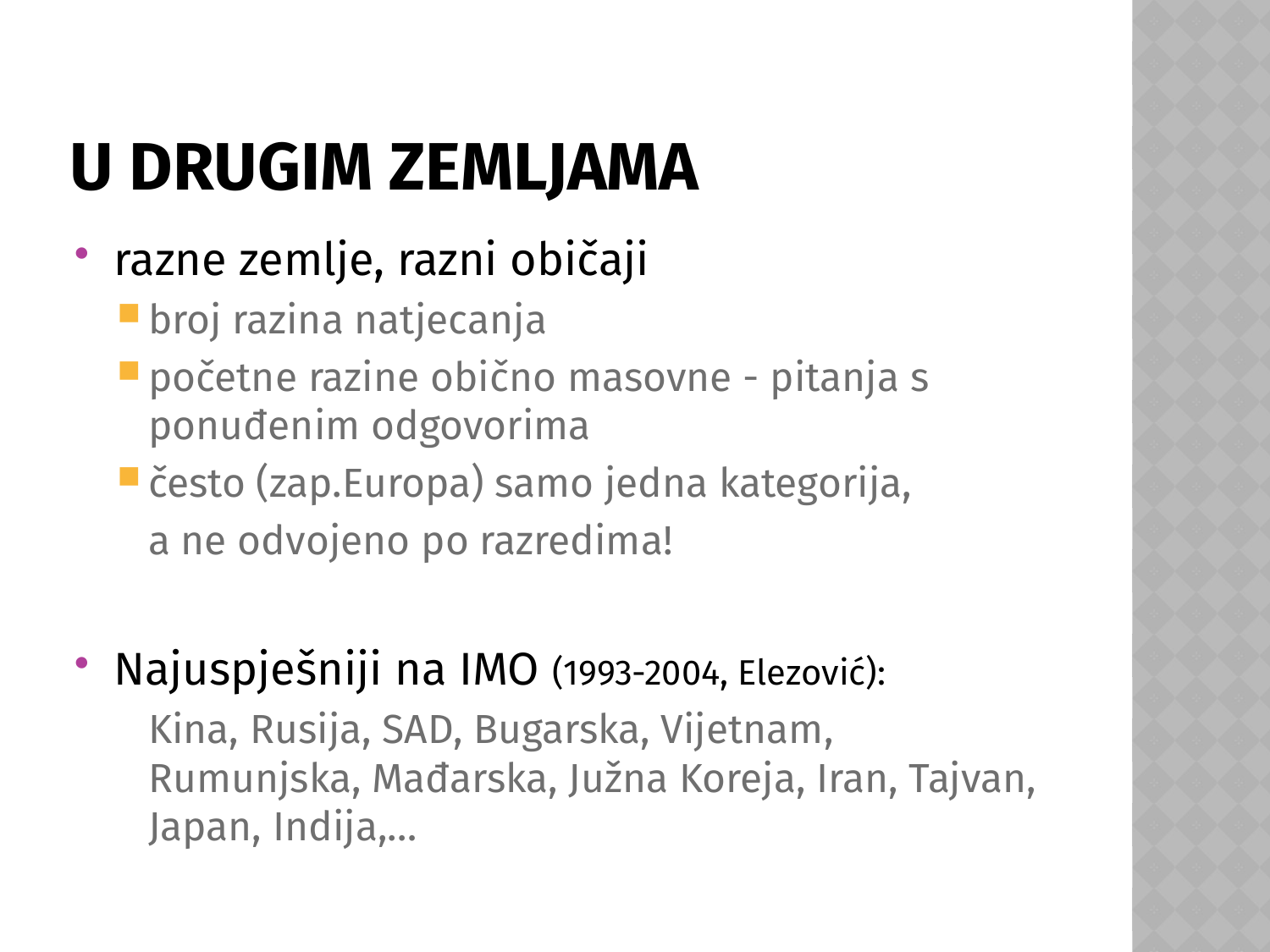

# U drugim zemljama
razne zemlje, razni običaji
broj razina natjecanja
početne razine obično masovne - pitanja s ponuđenim odgovorima
često (zap.Europa) samo jedna kategorija,
	a ne odvojeno po razredima!

Najuspješniji na IMO (1993-2004, Elezović):
	Kina, Rusija, SAD, Bugarska, Vijetnam, Rumunjska, Mađarska, Južna Koreja, Iran, Tajvan, Japan, Indija,…